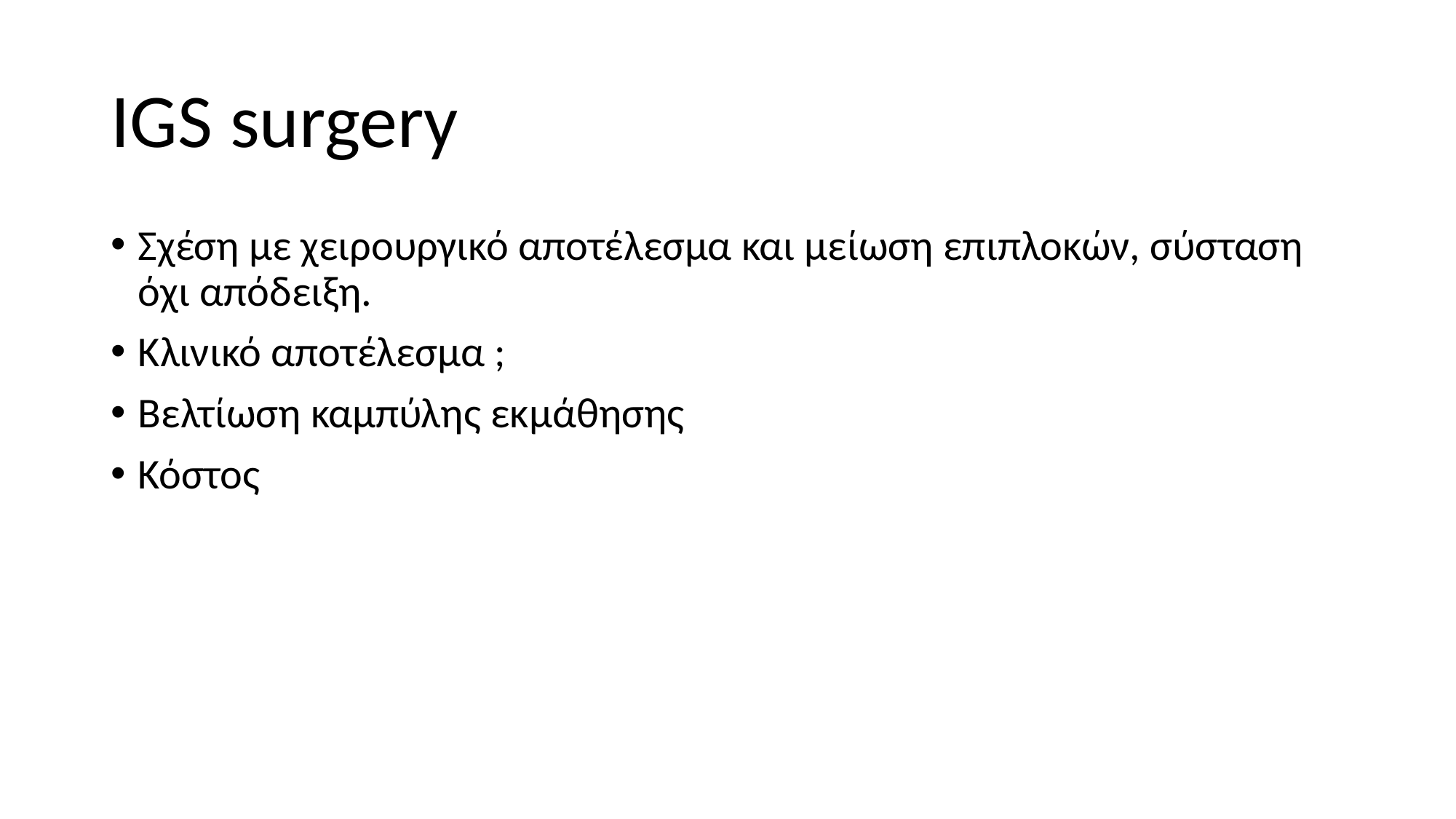

# IGS surgery
Σχέση με χειρουργικό αποτέλεσμα και μείωση επιπλοκών, σύσταση όχι απόδειξη.
Κλινικό αποτέλεσμα ;
Βελτίωση καμπύλης εκμάθησης
Κόστος